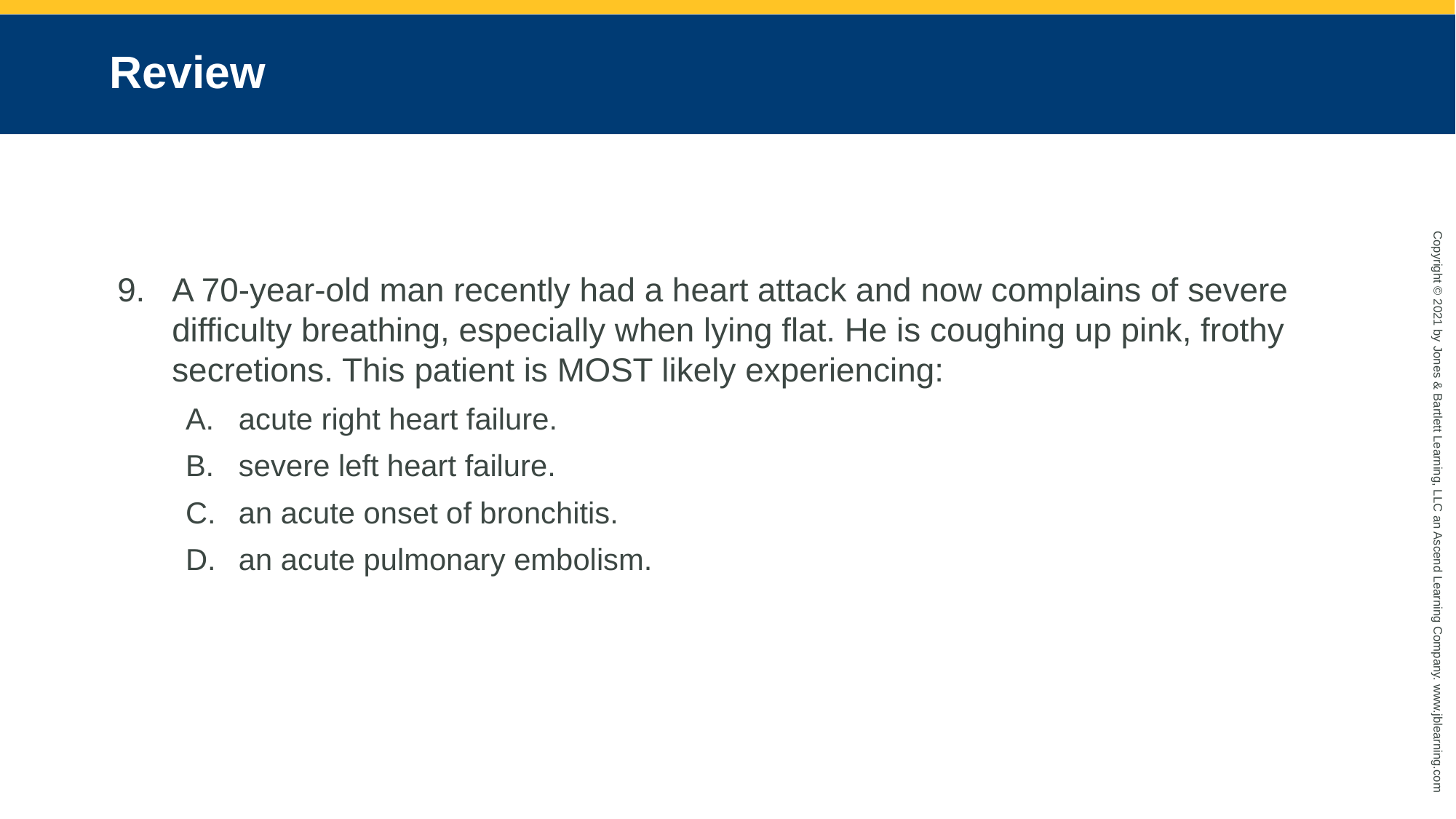

# Review
A 70-year-old man recently had a heart attack and now complains of severe difficulty breathing, especially when lying flat. He is coughing up pink, frothy secretions. This patient is MOST likely experiencing:
acute right heart failure.
severe left heart failure.
an acute onset of bronchitis.
an acute pulmonary embolism.